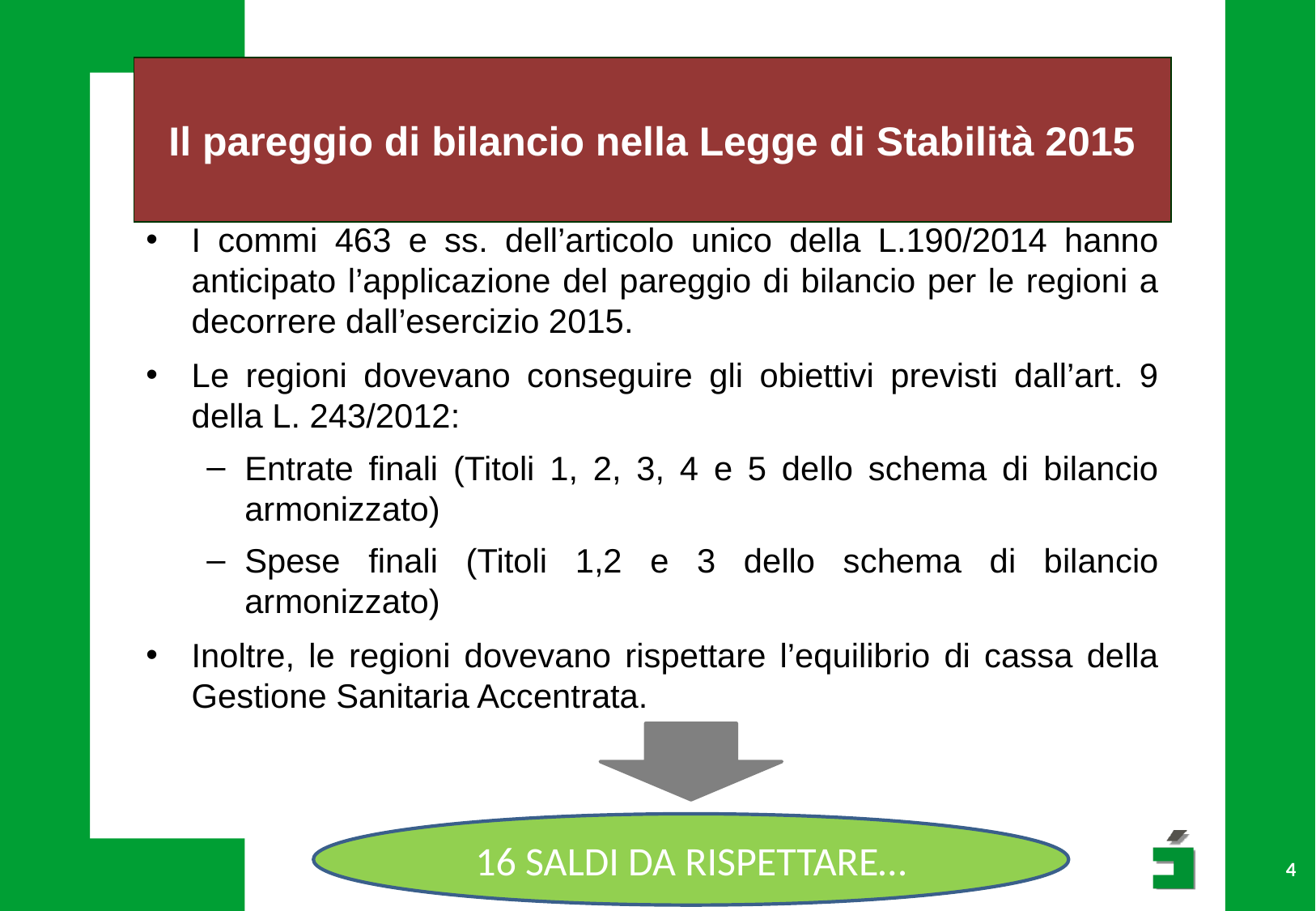

# Il pareggio di bilancio nella Legge di Stabilità 2015
I commi 463 e ss. dell’articolo unico della L.190/2014 hanno anticipato l’applicazione del pareggio di bilancio per le regioni a decorrere dall’esercizio 2015.
Le regioni dovevano conseguire gli obiettivi previsti dall’art. 9 della L. 243/2012:
Entrate finali (Titoli 1, 2, 3, 4 e 5 dello schema di bilancio armonizzato)
Spese finali (Titoli 1,2 e 3 dello schema di bilancio armonizzato)
Inoltre, le regioni dovevano rispettare l’equilibrio di cassa della Gestione Sanitaria Accentrata.

16 SALDI DA RISPETTARE…
4